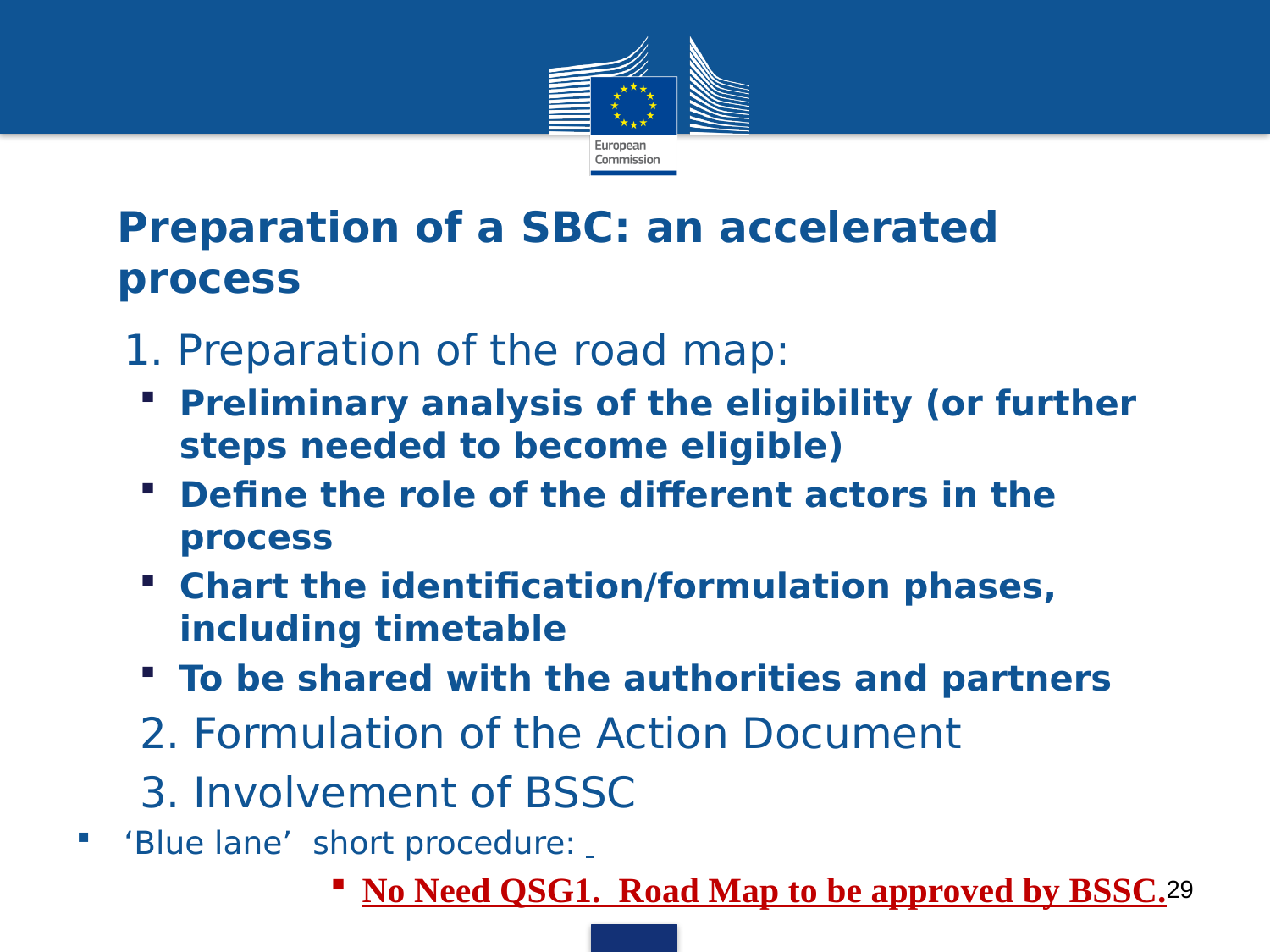

# Preparation of a SBC: an accelerated process
1. Preparation of the road map:
Preliminary analysis of the eligibility (or further steps needed to become eligible)
Define the role of the different actors in the process
Chart the identification/formulation phases, including timetable
To be shared with the authorities and partners
2. Formulation of the Action Document
3. Involvement of BSSC
‘Blue lane’  short procedure:
No Need QSG1.  Road Map to be approved by BSSC.

29